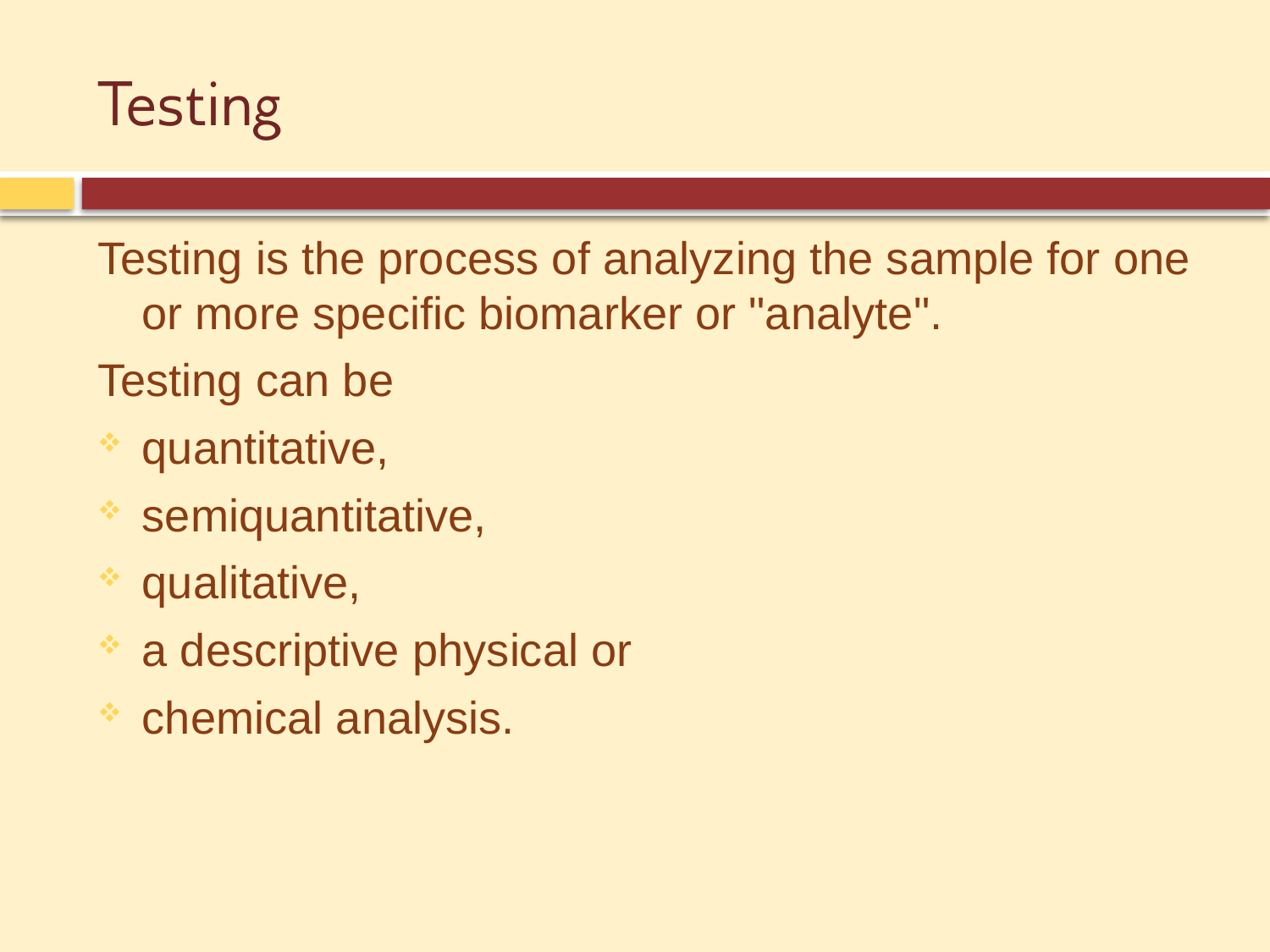

# Testing
Testing is the process of analyzing the sample for one or more specific biomarker or "analyte".
Testing can be
quantitative,
semiquantitative,
qualitative,
a descriptive physical or
chemical analysis.